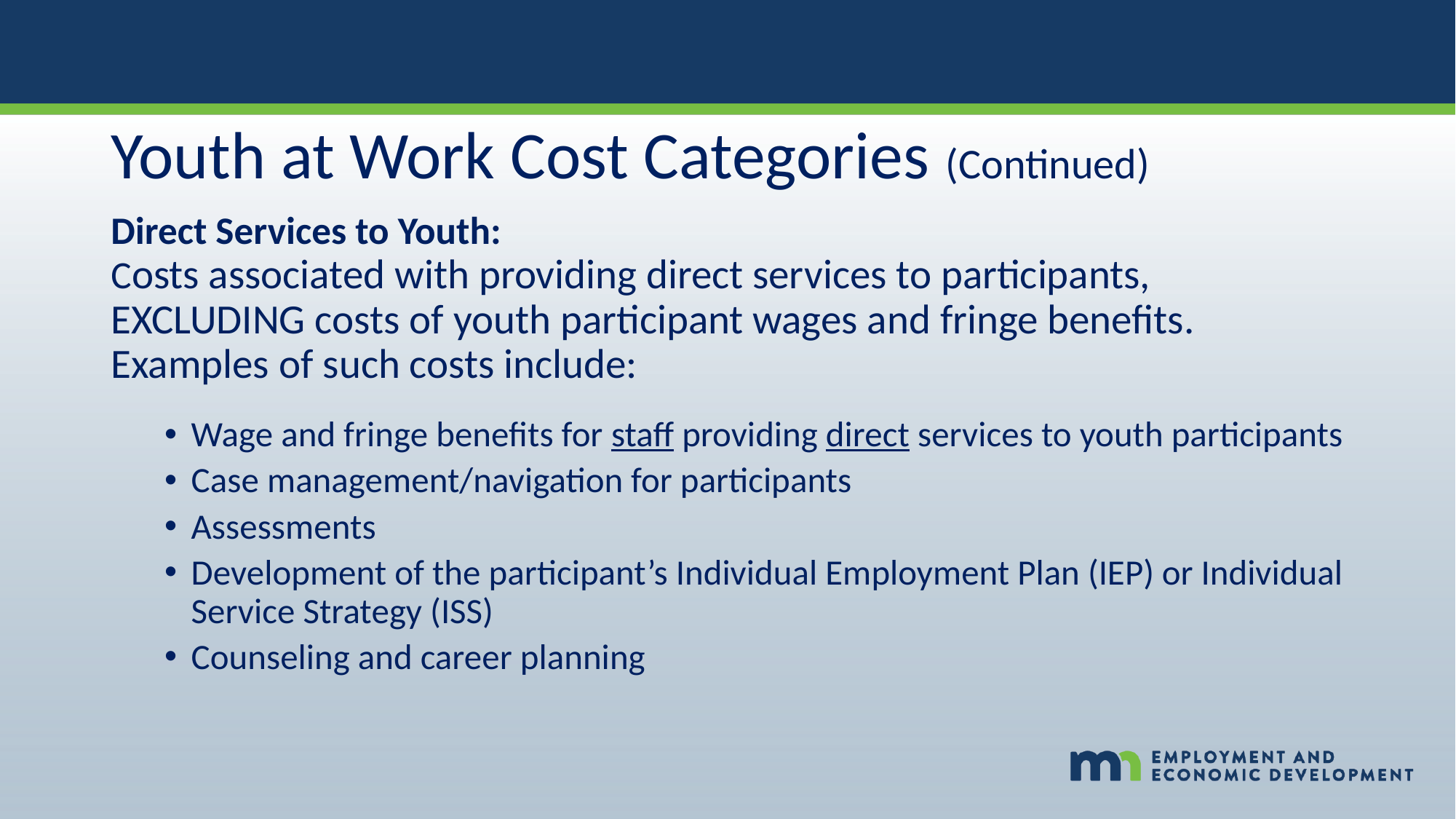

# Youth at Work Cost Categories (Continued)
Direct Services to Youth:
Costs associated with providing direct services to participants, EXCLUDING costs of youth participant wages and fringe benefits. Examples of such costs include:
Wage and fringe benefits for staff providing direct services to youth participants
Case management/navigation for participants
Assessments
Development of the participant’s Individual Employment Plan (IEP) or Individual Service Strategy (ISS)
Counseling and career planning